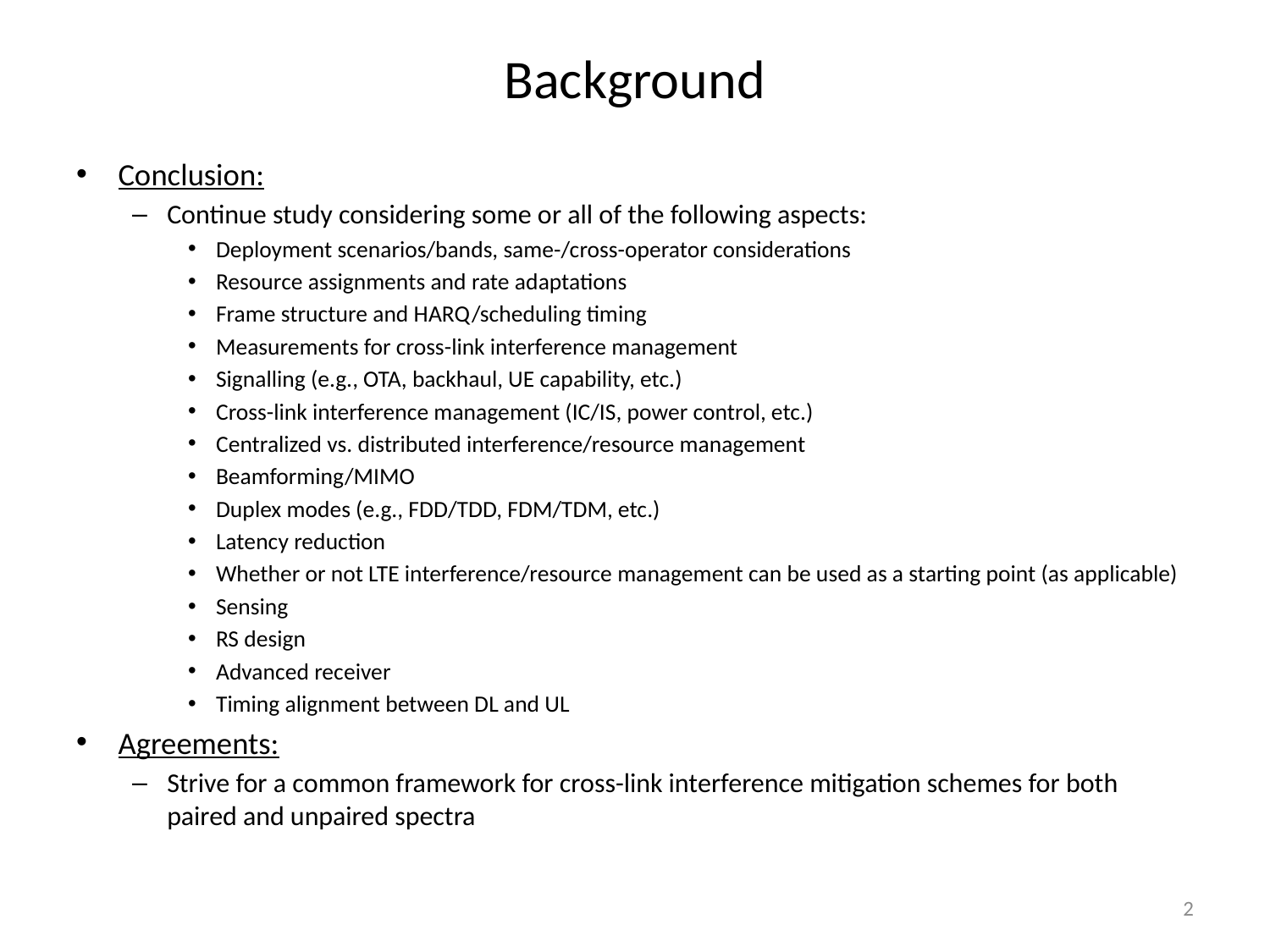

# Background
Conclusion:
Continue study considering some or all of the following aspects:
Deployment scenarios/bands, same-/cross-operator considerations
Resource assignments and rate adaptations
Frame structure and HARQ/scheduling timing
Measurements for cross-link interference management
Signalling (e.g., OTA, backhaul, UE capability, etc.)
Cross-link interference management (IC/IS, power control, etc.)
Centralized vs. distributed interference/resource management
Beamforming/MIMO
Duplex modes (e.g., FDD/TDD, FDM/TDM, etc.)
Latency reduction
Whether or not LTE interference/resource management can be used as a starting point (as applicable)
Sensing
RS design
Advanced receiver
Timing alignment between DL and UL
Agreements:
Strive for a common framework for cross-link interference mitigation schemes for both paired and unpaired spectra

2